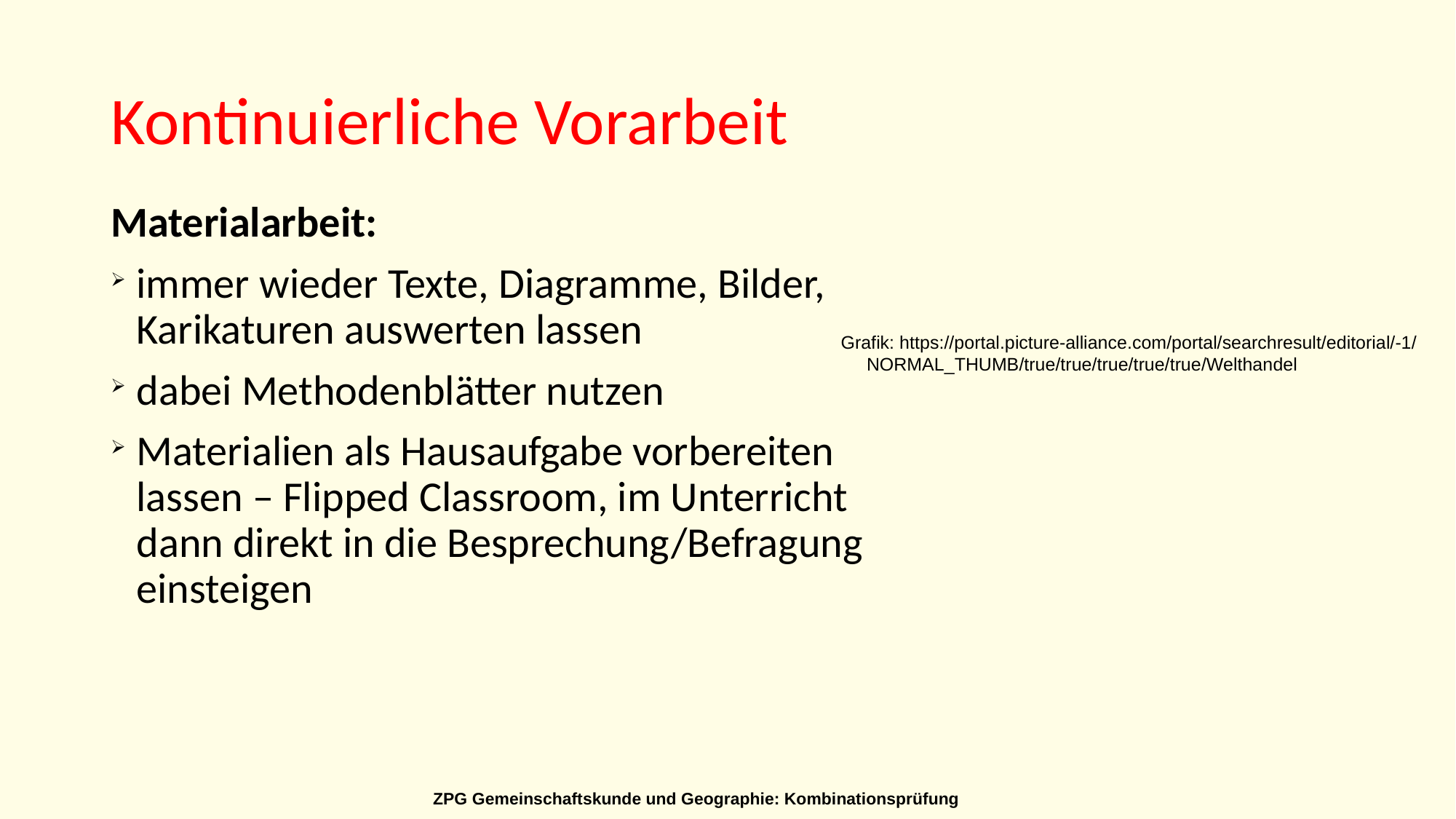

Kontinuierliche Vorarbeit
Materialarbeit:
immer wieder Texte, Diagramme, Bilder, Karikaturen auswerten lassen
dabei Methodenblätter nutzen
Materialien als Hausaufgabe vorbereiten lassen – Flipped Classroom, im Unterricht dann direkt in die Besprechung/Befragung einsteigen

Grafik: https://portal.picture-alliance.com/portal/searchresult/editorial/-1/NORMAL_THUMB/true/true/true/true/true/Welthandel